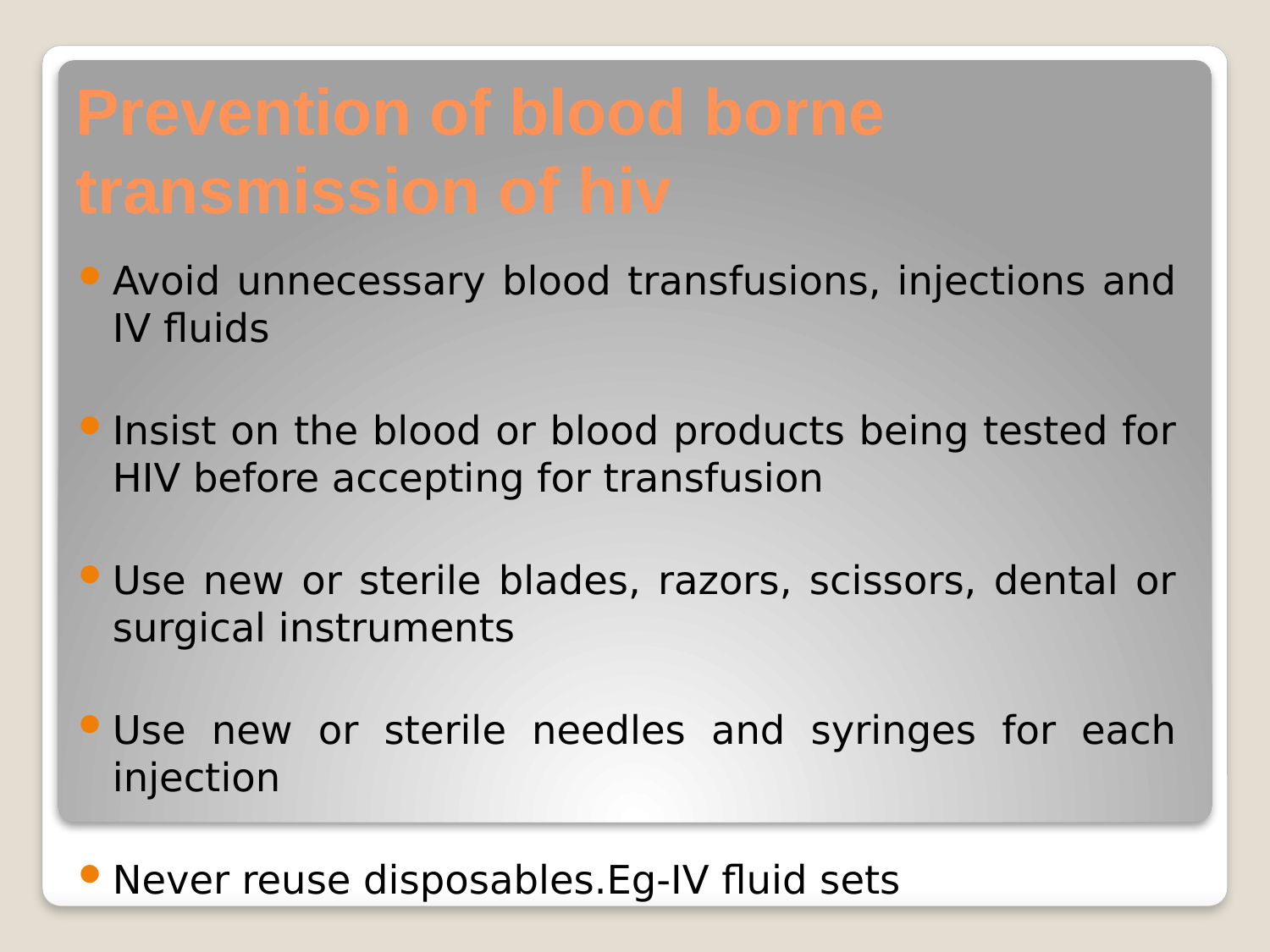

# Prevention of blood borne transmission of hiv
Avoid unnecessary blood transfusions, injections and IV fluids

Insist on the blood or blood products being tested for HIV before accepting for transfusion

Use new or sterile blades, razors, scissors, dental or surgical instruments

Use new or sterile needles and syringes for each injection

Never reuse disposables.Eg-IV fluid sets